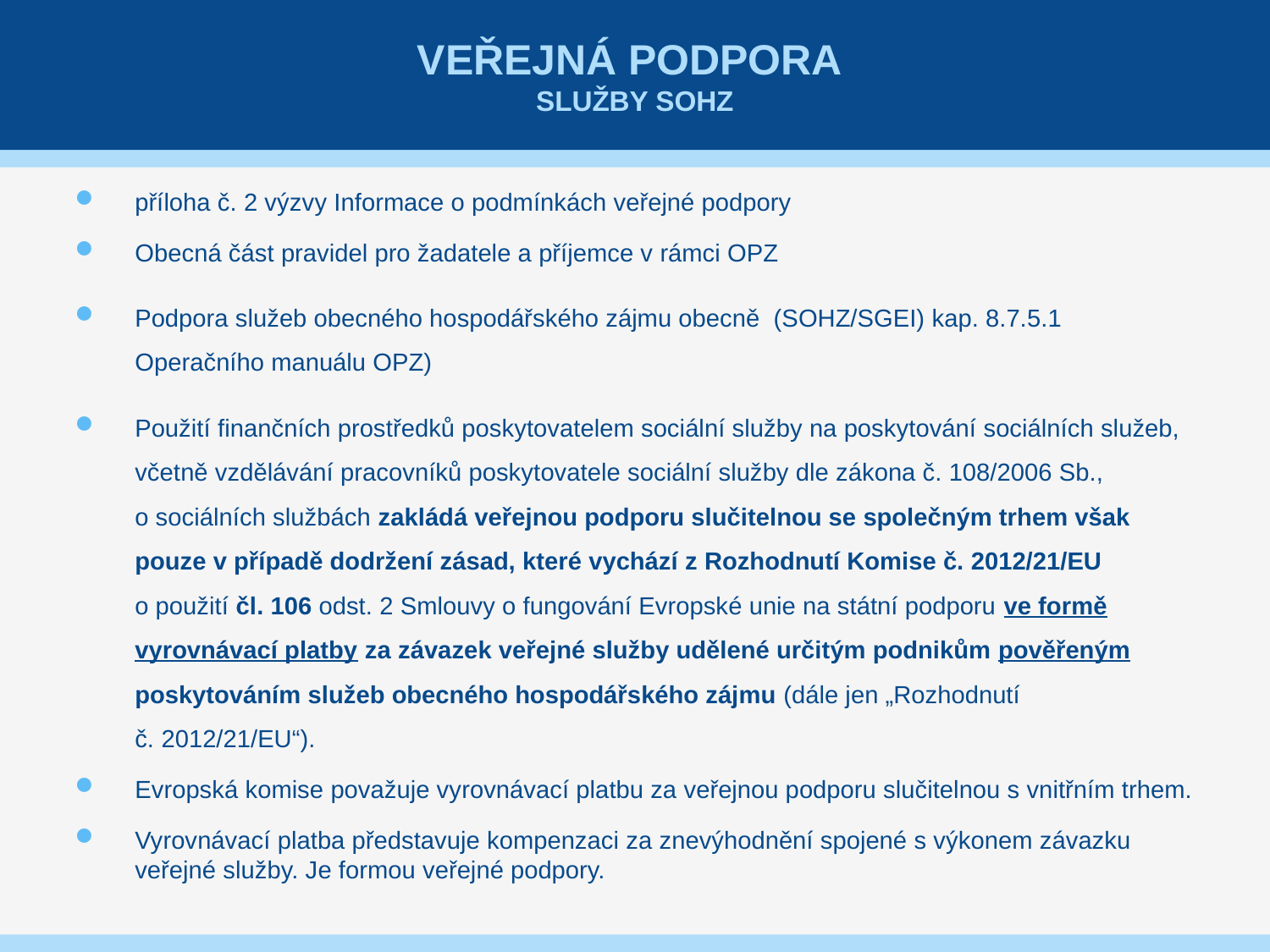

# Veřejná podpora Služby SOHZ
příloha č. 2 výzvy Informace o podmínkách veřejné podpory
Obecná část pravidel pro žadatele a příjemce v rámci OPZ
Podpora služeb obecného hospodářského zájmu obecně  (SOHZ/SGEI) kap. 8.7.5.1 Operačního manuálu OPZ)
Použití finančních prostředků poskytovatelem sociální služby na poskytování sociálních služeb, včetně vzdělávání pracovníků poskytovatele sociální služby dle zákona č. 108/2006 Sb., o sociálních službách zakládá veřejnou podporu slučitelnou se společným trhem však pouze v případě dodržení zásad, které vychází z Rozhodnutí Komise č. 2012/21/EU
o použití čl. 106 odst. 2 Smlouvy o fungování Evropské unie na státní podporu ve formě vyrovnávací platby za závazek veřejné služby udělené určitým podnikům pověřeným poskytováním služeb obecného hospodářského zájmu (dále jen „Rozhodnutí č. 2012/21/EU“).
Evropská komise považuje vyrovnávací platbu za veřejnou podporu slučitelnou s vnitřním trhem.
Vyrovnávací platba představuje kompenzaci za znevýhodnění spojené s výkonem závazku veřejné služby. Je formou veřejné podpory.